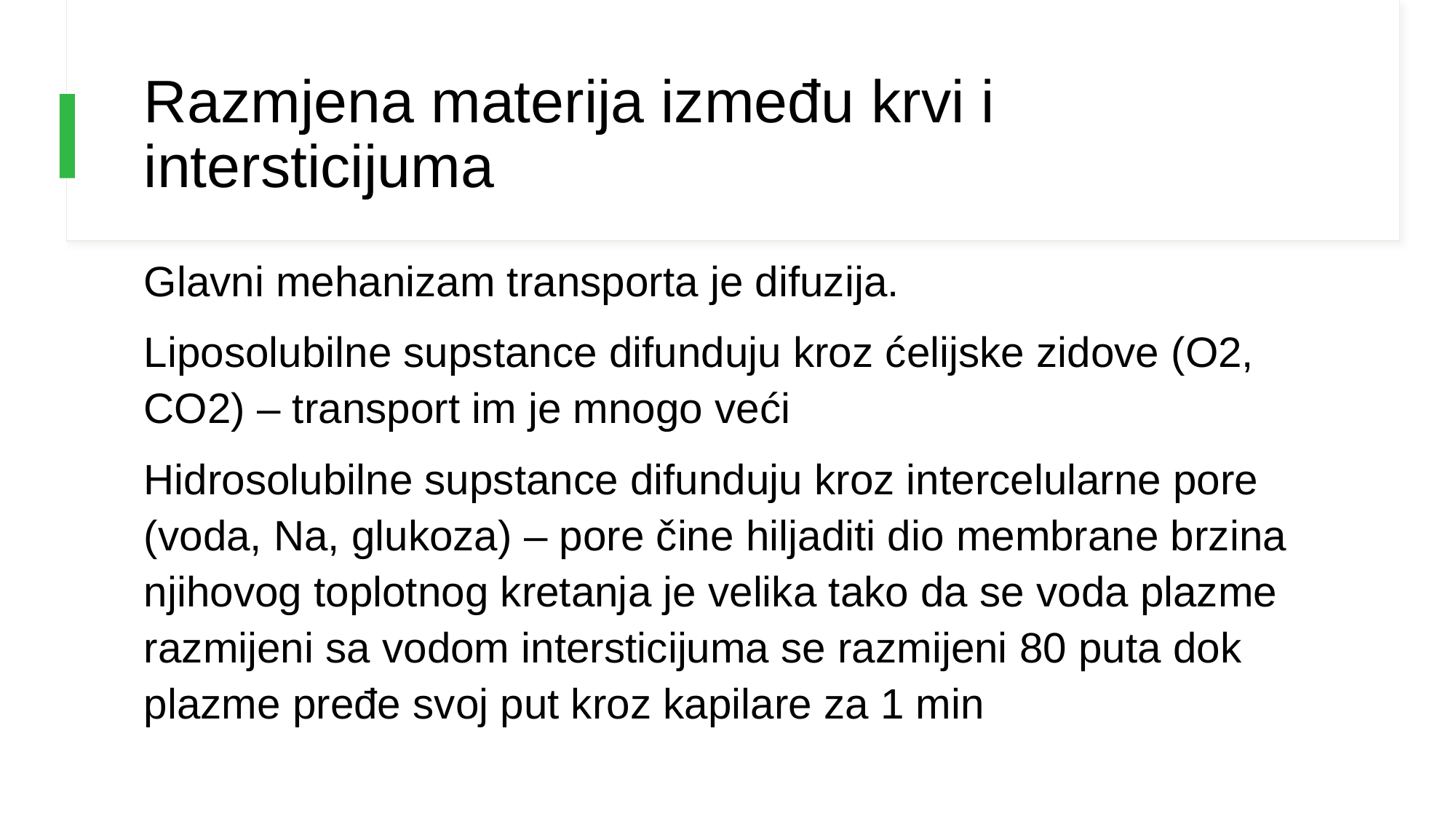

# Razmjena materija između krvi i intersticijuma
Glavni mehanizam transporta je difuzija.
Liposolubilne supstance difunduju kroz ćelijske zidove (O2, CO2) – transport im je mnogo veći
Hidrosolubilne supstance difunduju kroz intercelularne pore (voda, Na, glukoza) – pore čine hiljaditi dio membrane brzina njihovog toplotnog kretanja je velika tako da se voda plazme razmijeni sa vodom intersticijuma se razmijeni 80 puta dok plazme pređe svoj put kroz kapilare za 1 min